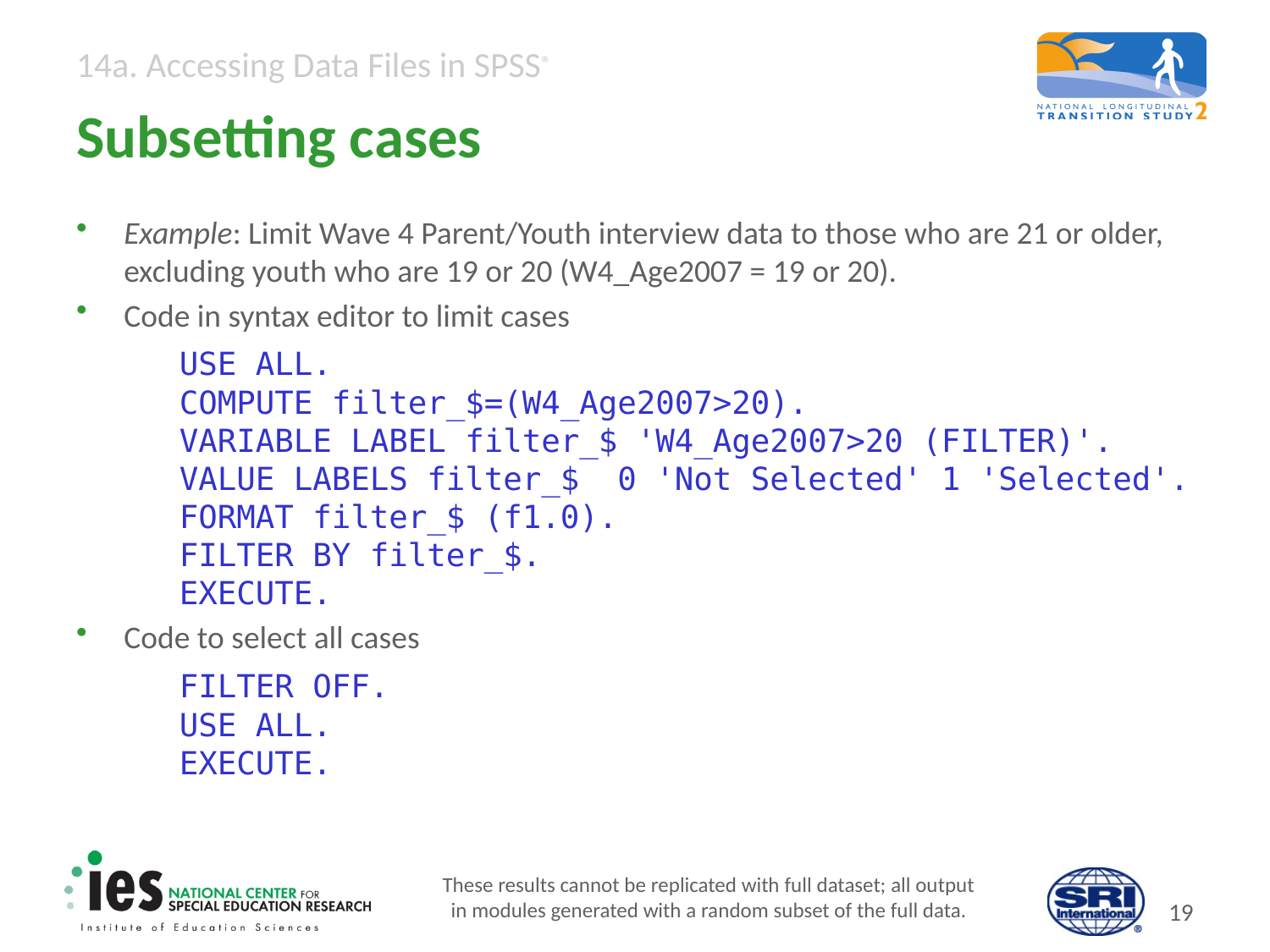

# Subsetting cases
Example: Limit Wave 4 Parent/Youth interview data to those who are 21 or older, excluding youth who are 19 or 20 (W4_Age2007 = 19 or 20).
Code in syntax editor to limit cases
	USE ALL.
COMPUTE filter_$=(W4_Age2007>20).
VARIABLE LABEL filter_$ 'W4_Age2007>20 (FILTER)'.
VALUE LABELS filter_$  0 'Not Selected' 1 'Selected'.
FORMAT filter_$ (f1.0).
FILTER BY filter_$.
EXECUTE.
Code to select all cases
	FILTER OFF.
USE ALL.
EXECUTE.
These results cannot be replicated with full dataset; all output
in modules generated with a random subset of the full data.
19